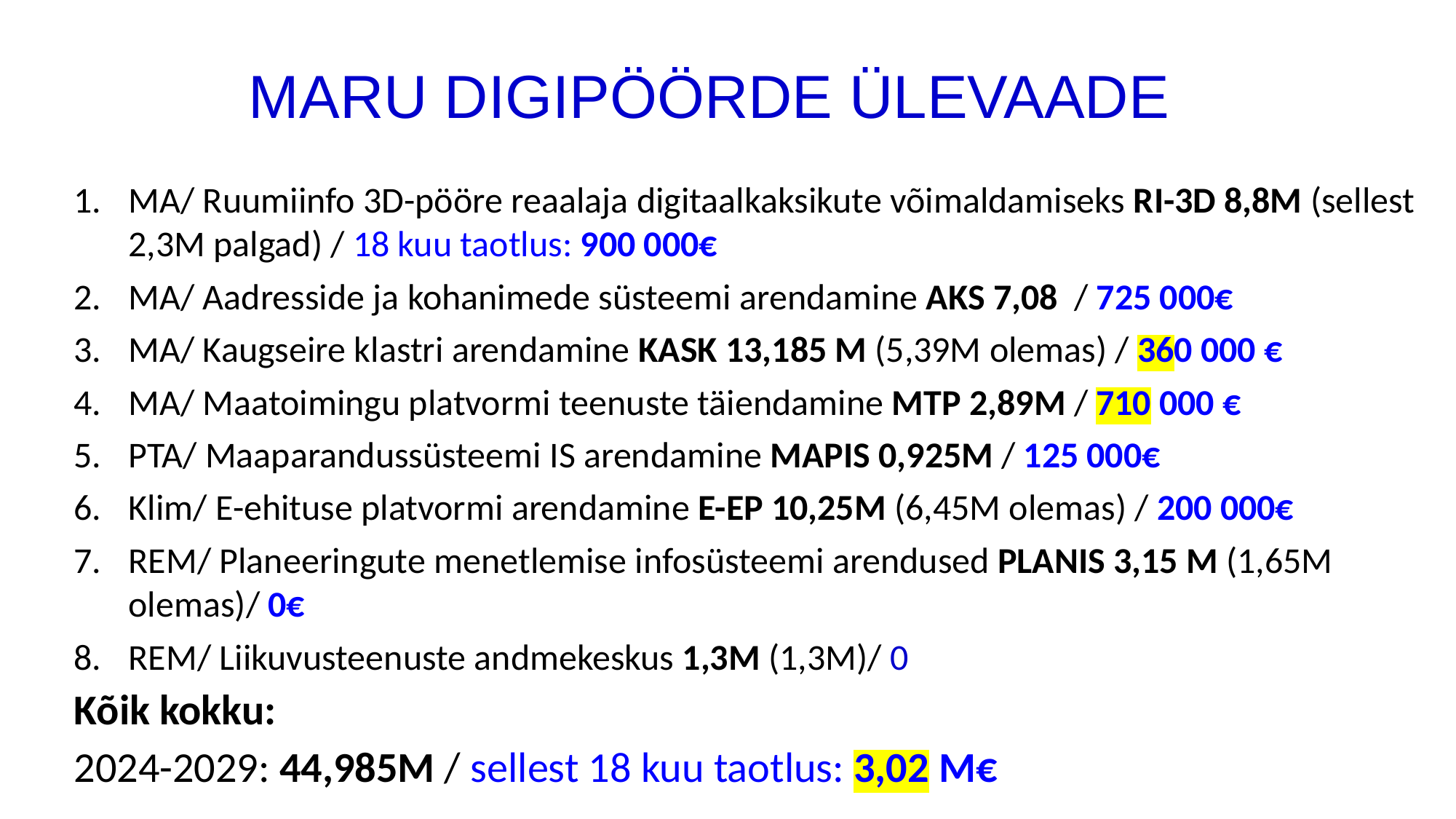

# MARU DIGIPÖÖRDE ÜLEVAADE
MA/ Ruumiinfo 3D-pööre reaalaja digitaalkaksikute võimaldamiseks RI-3D 8,8M (sellest 2,3M palgad) / 18 kuu taotlus: 900 000€
MA/ Aadresside ja kohanimede süsteemi arendamine AKS 7,08  / 725 000€
MA/ Kaugseire klastri arendamine KASK 13,185 M (5,39M olemas) / 360 000 €
MA/ Maatoimingu platvormi teenuste täiendamine MTP 2,89M / 710 000 €
PTA/ Maaparandussüsteemi IS arendamine MAPIS 0,925M / 125 000€
Klim/ E-ehituse platvormi arendamine E-EP 10,25M (6,45M olemas) / 200 000€
REM/ Planeeringute menetlemise infosüsteemi arendused PLANIS 3,15 M (1,65M olemas)/ 0€
REM/ Liikuvusteenuste andmekeskus 1,3M (1,3M)/ 0
Kõik kokku:
2024-2029: 44,985M / sellest 18 kuu taotlus: 3,02 M€